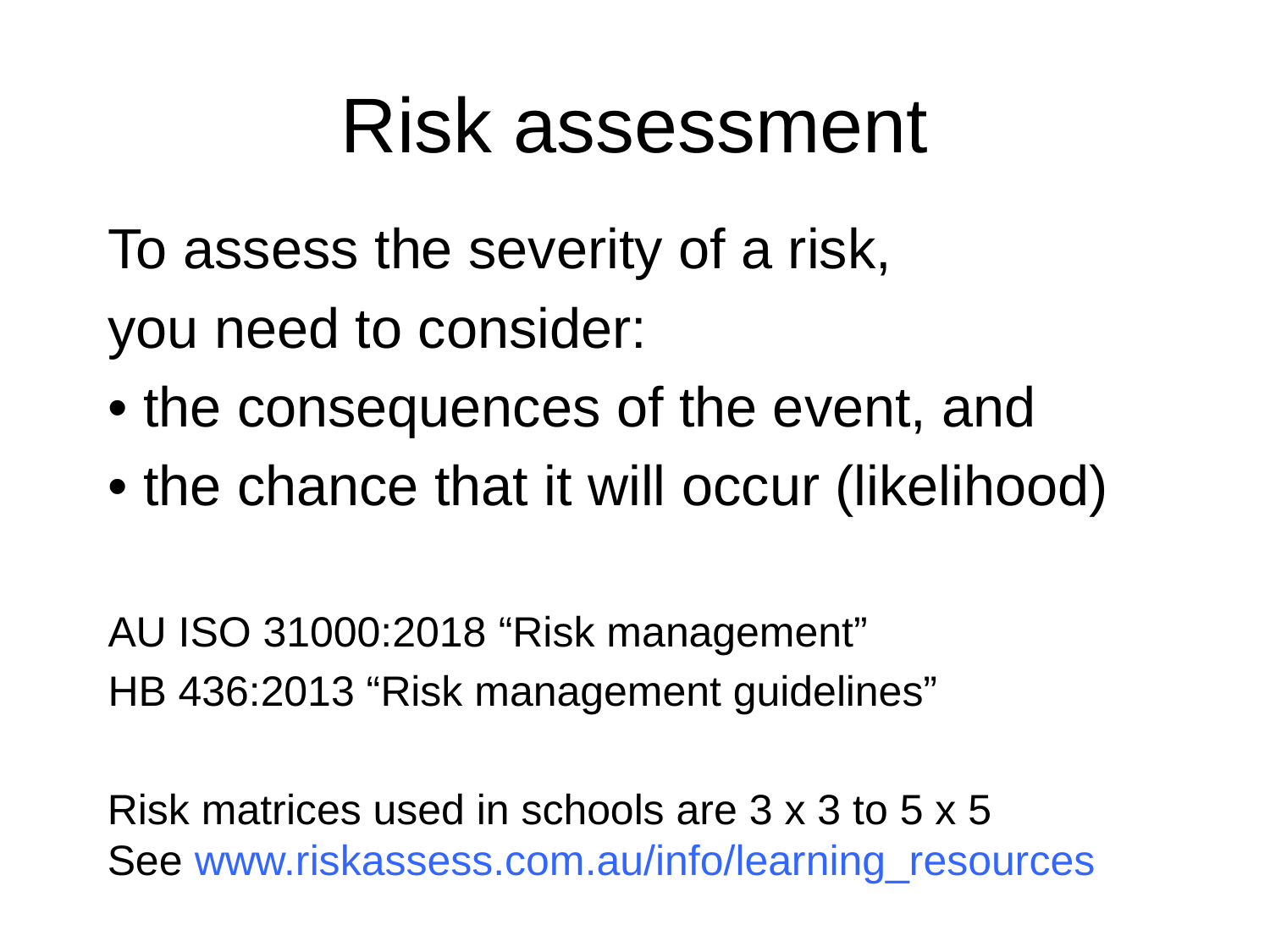

# Risk assessment
To assess the severity of a risk,
you need to consider:
• the consequences of the event, and
• the chance that it will occur (likelihood)

AU ISO 31000:2018 “Risk management”
HB 436:2013 “Risk management guidelines”
Risk matrices used in schools are 3 x 3 to 5 x 5
See www.riskassess.com.au/info/learning_resources